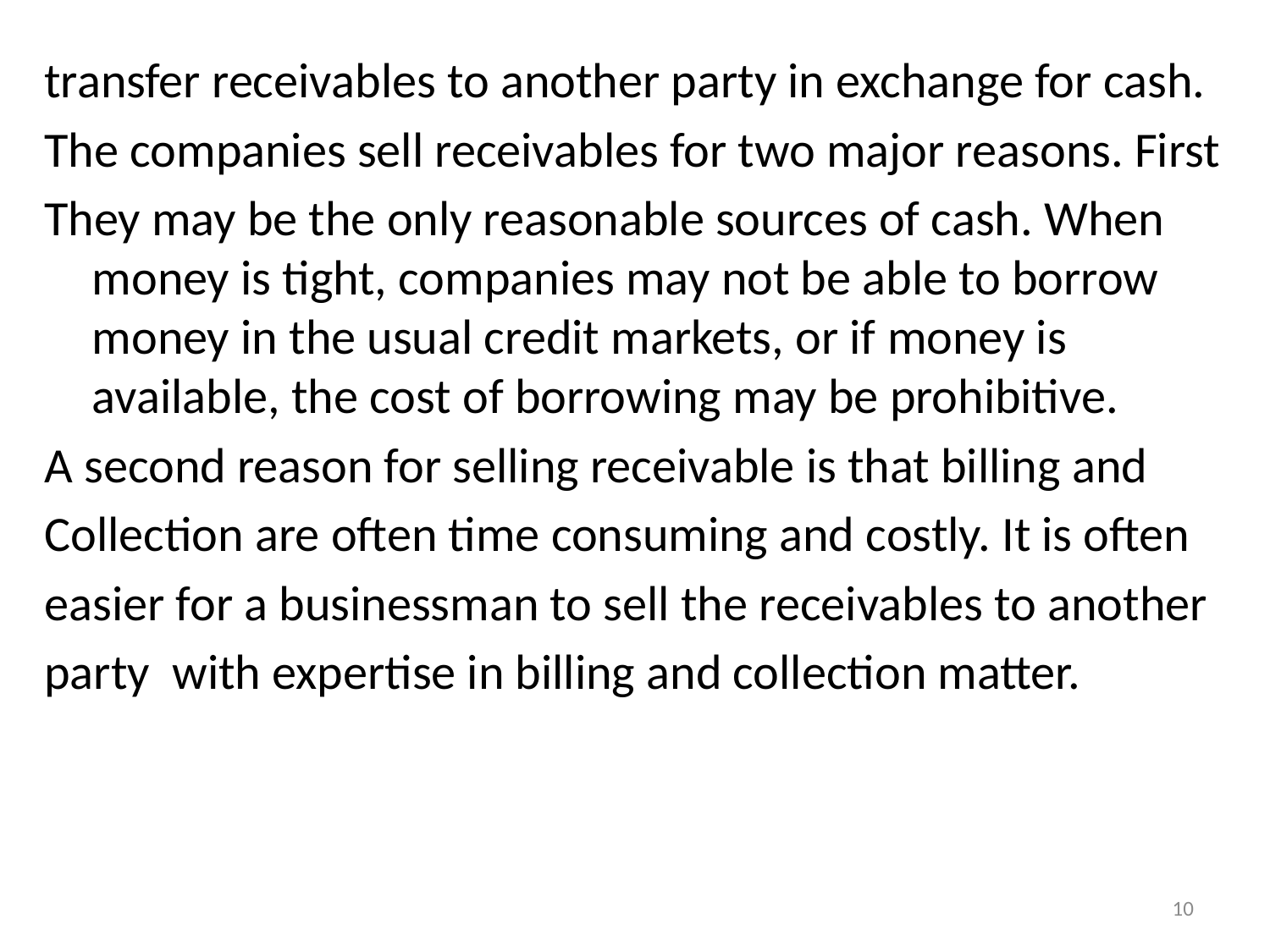

transfer receivables to another party in exchange for cash.
The companies sell receivables for two major reasons. First
They may be the only reasonable sources of cash. When money is tight, companies may not be able to borrow money in the usual credit markets, or if money is available, the cost of borrowing may be prohibitive.
A second reason for selling receivable is that billing and
Collection are often time consuming and costly. It is often
easier for a businessman to sell the receivables to another
party  with expertise in billing and collection matter.
10